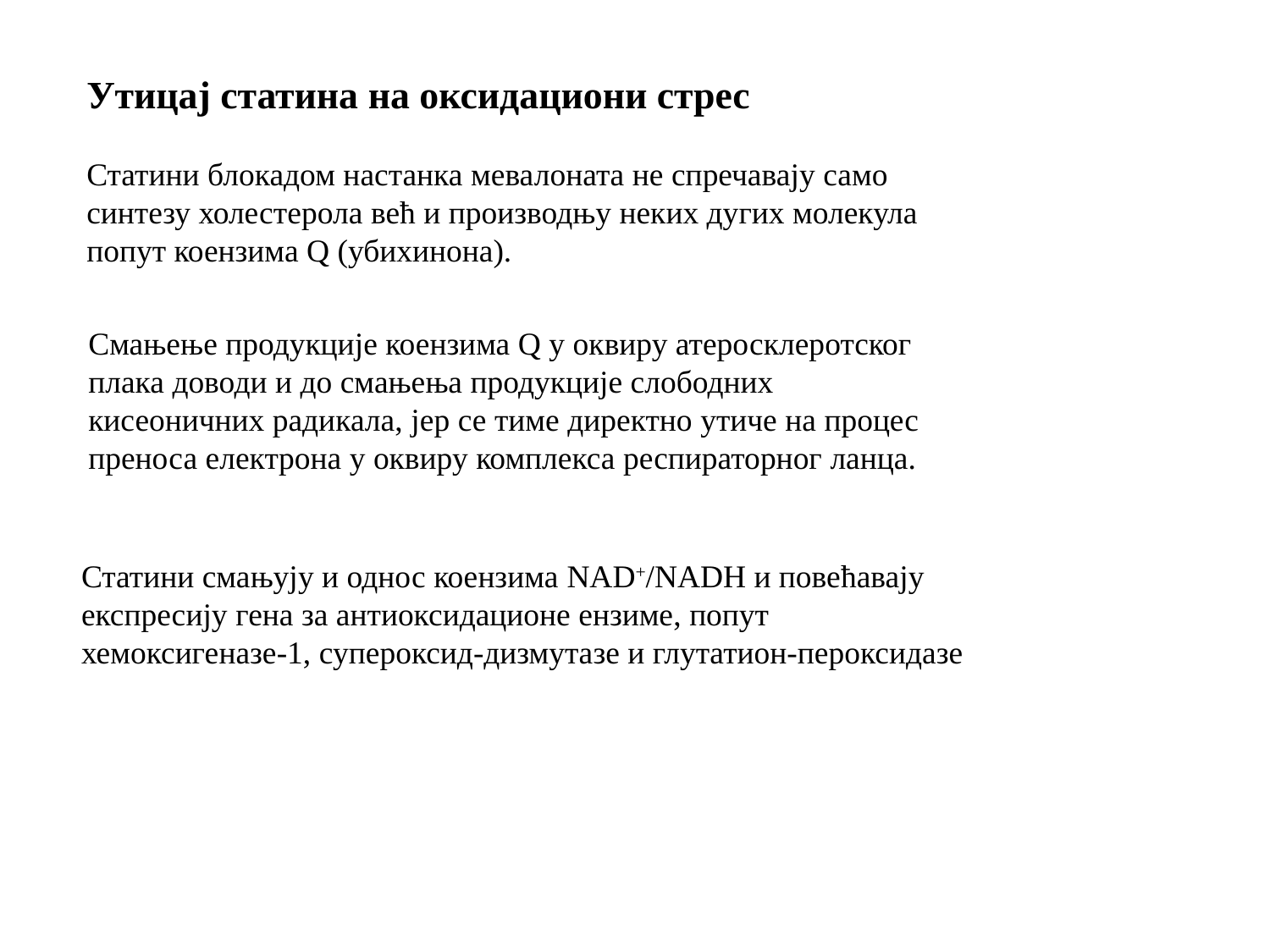

Утицај статина на оксидациони стрес
Статини блокадом настанка мевалоната не спречавају само синтезу холестерола већ и производњу неких дугих молекула попут коензима Q (убихинона).

Смањење продукције коензима Q у оквиру атеросклеротског плака доводи и до смањења продукције слободних кисеоничних радикала, јер се тиме директно утиче на процес преноса електрона у оквиру комплекса респираторног ланца.
Статини смањују и однос коензима NAD+/NADH и повећавају експресију гена за антиоксидационе ензиме, попут хемоксигеназе-1, супероксид-дизмутазе и глутатион-пероксидазе